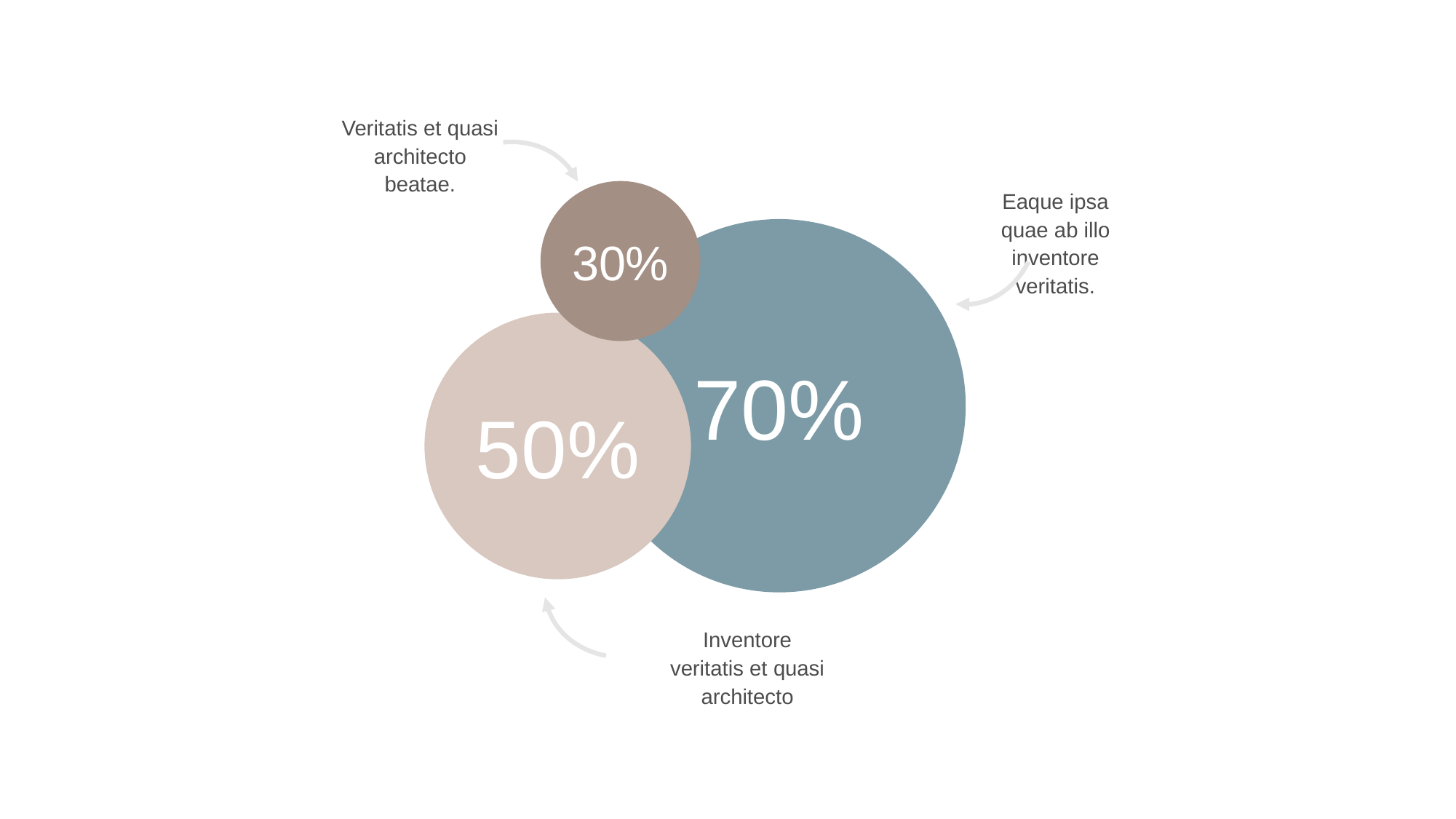

Veritatis et quasi architecto beatae.
Eaque ipsa quae ab illo inventore veritatis.
Inventore veritatis et quasi architecto

30%
70%
50%